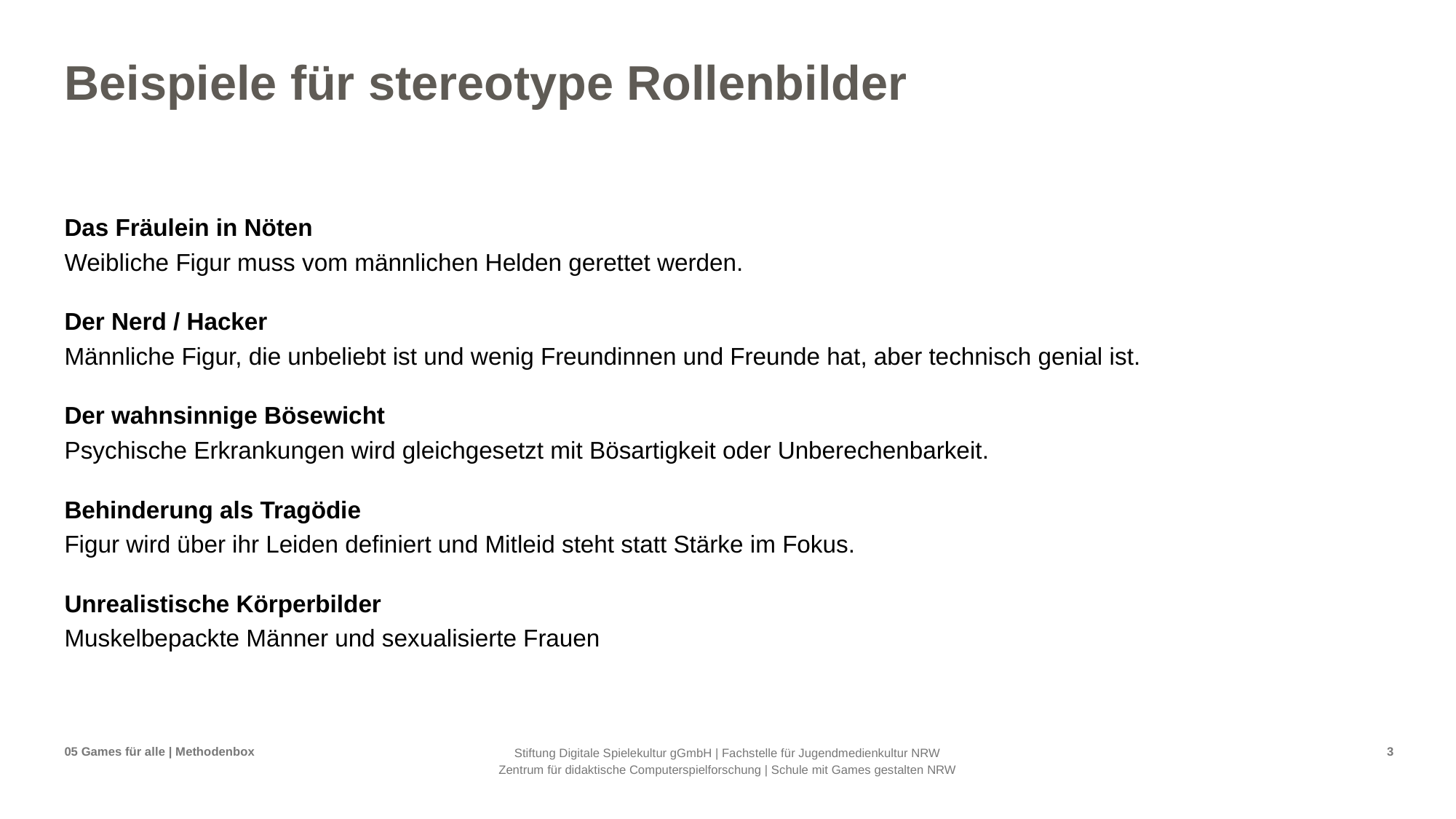

# Beispiele für stereotype Rollenbilder
Das Fräulein in Nöten
Weibliche Figur muss vom männlichen Helden gerettet werden.
Der Nerd / Hacker
Männliche Figur, die unbeliebt ist und wenig Freundinnen und Freunde hat, aber technisch genial ist.
Der wahnsinnige Bösewicht
Psychische Erkrankungen wird gleichgesetzt mit Bösartigkeit oder Unberechenbarkeit.
Behinderung als Tragödie
Figur wird über ihr Leiden definiert und Mitleid steht statt Stärke im Fokus.
Unrealistische Körperbilder
Muskelbepackte Männer und sexualisierte Frauen
05 Games für alle | Methodenbox
3